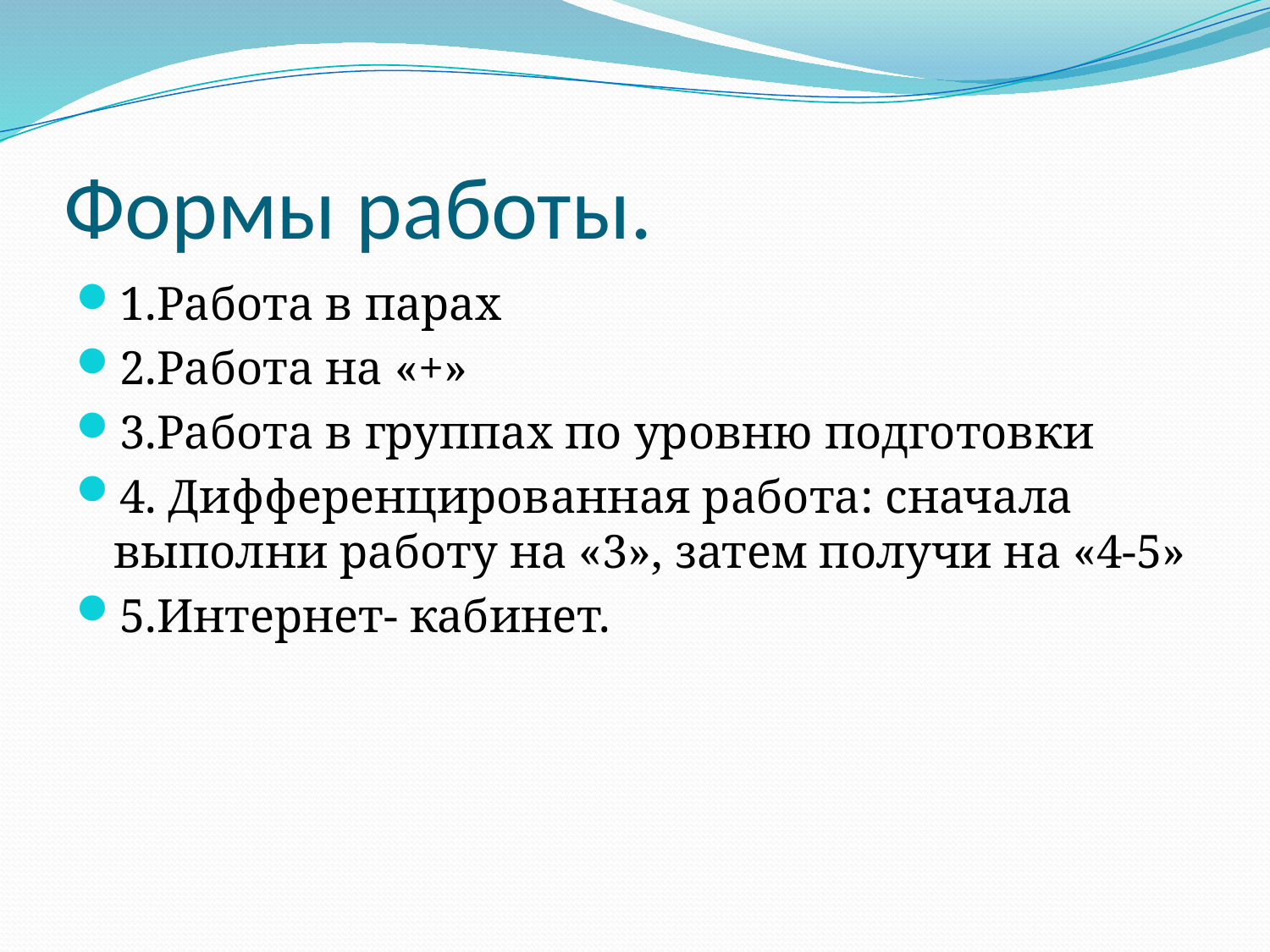

# Формы работы.
1.Работа в парах
2.Работа на «+»
3.Работа в группах по уровню подготовки
4. Дифференцированная работа: сначала выполни работу на «3», затем получи на «4-5»
5.Интернет- кабинет.